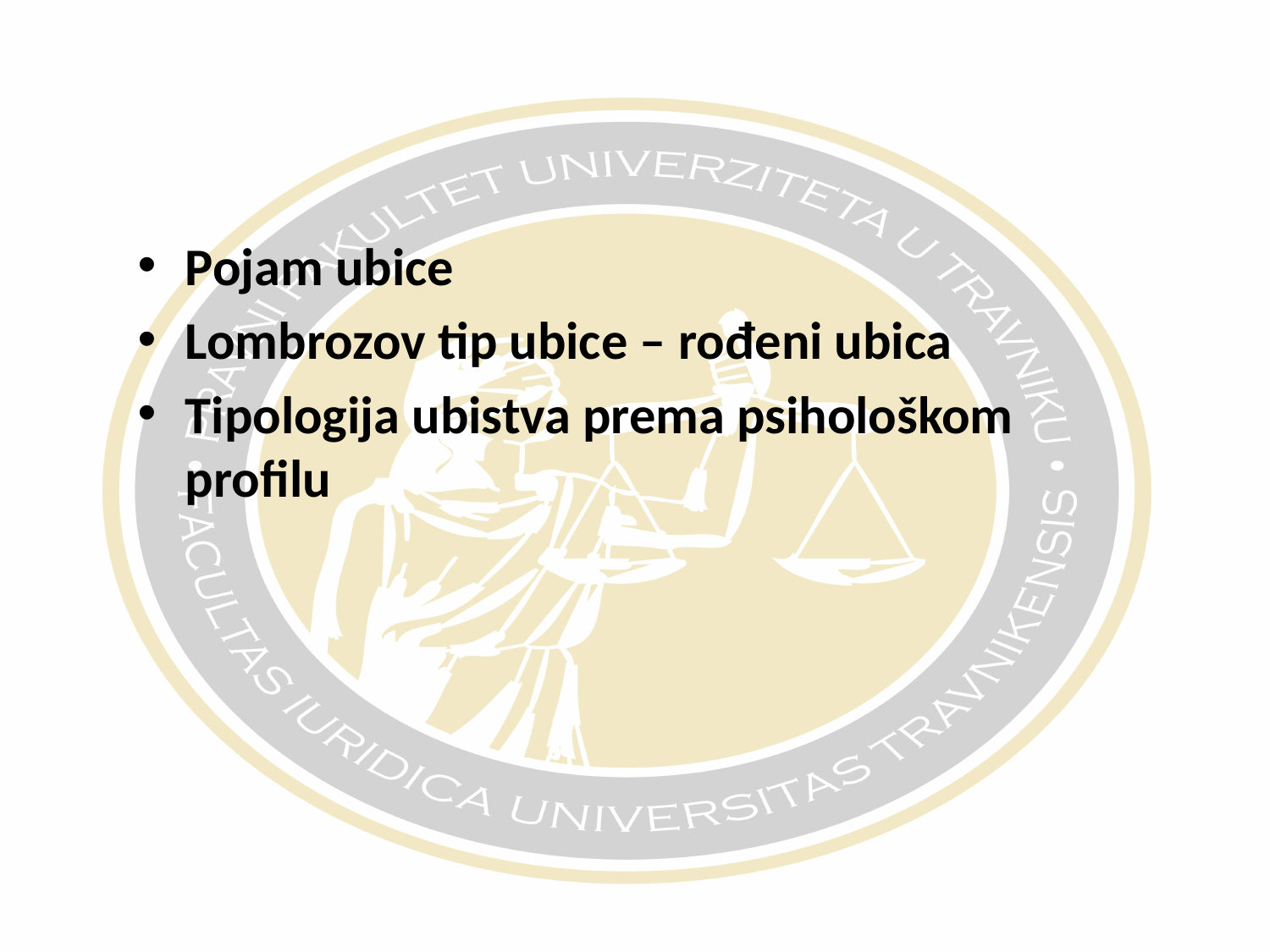

#
Pojam ubice
Lombrozov tip ubice – rođeni ubica
Tipologija ubistva prema psihološkom profilu